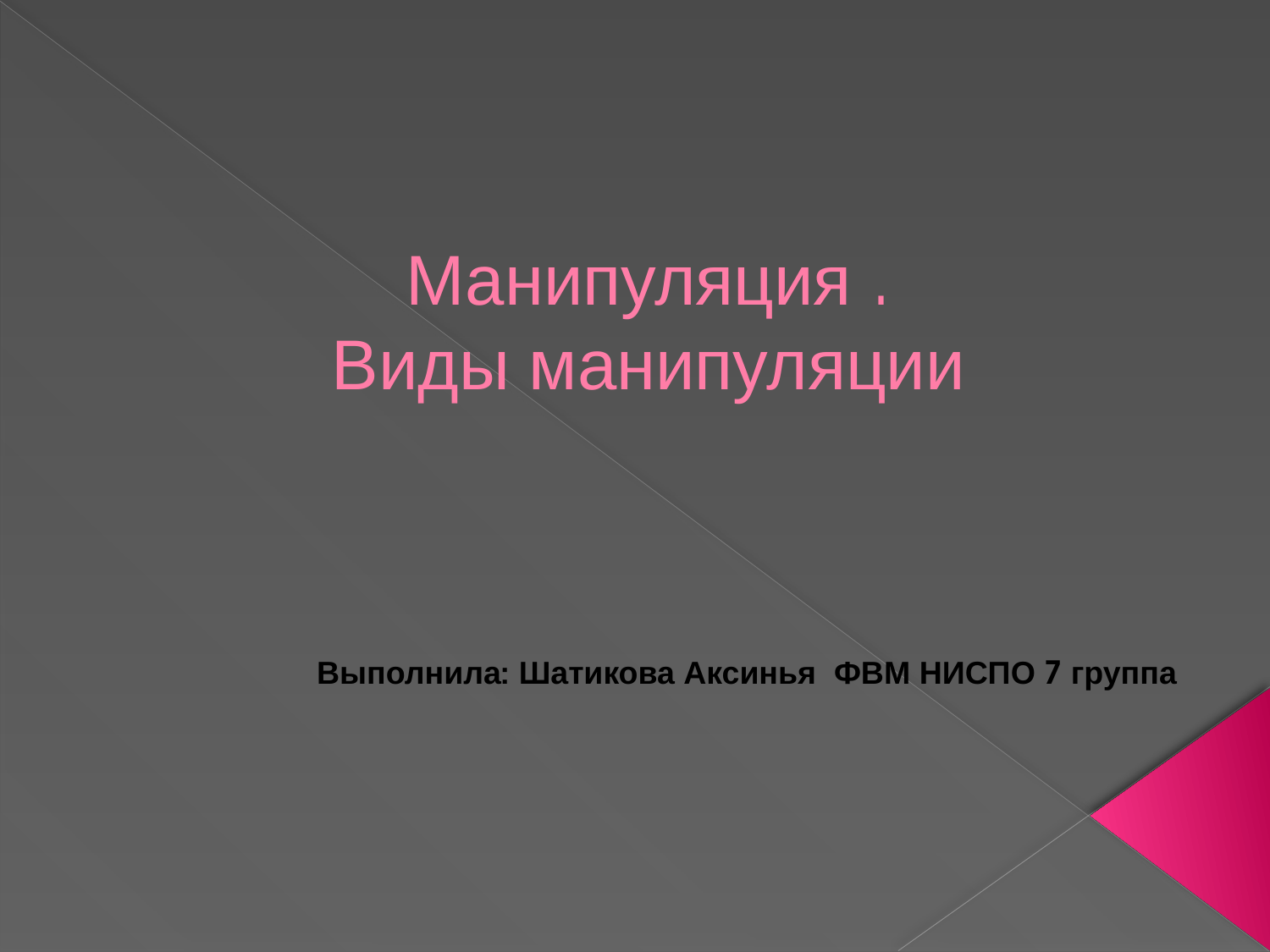

# Манипуляция . Виды манипуляции
Выполнила: Шатикова Аксинья  ФВМ НИСПО 7 группа